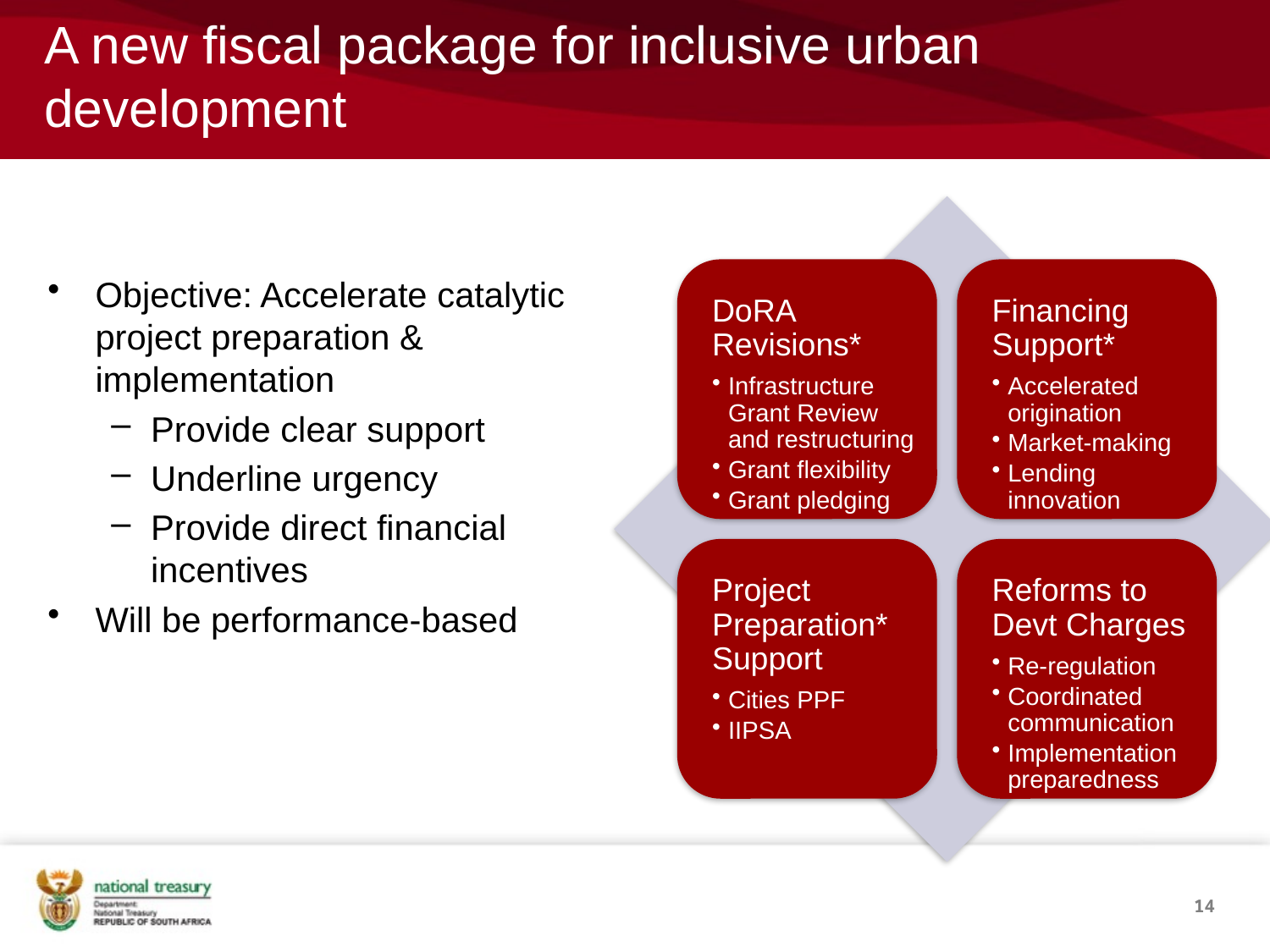

# A new fiscal package for inclusive urban development
DoRA Revisions*
Infrastructure Grant Review and restructuring
Grant flexibility
Grant pledging
Financing Support*
Accelerated origination
Market-making
Lending innovation
Project Preparation* Support
Cities PPF
IIPSA
Reforms to Devt Charges
Re-regulation
Coordinated communication
Implementation preparedness
Objective: Accelerate catalytic project preparation & implementation
Provide clear support
Underline urgency
Provide direct financial incentives
Will be performance-based

14